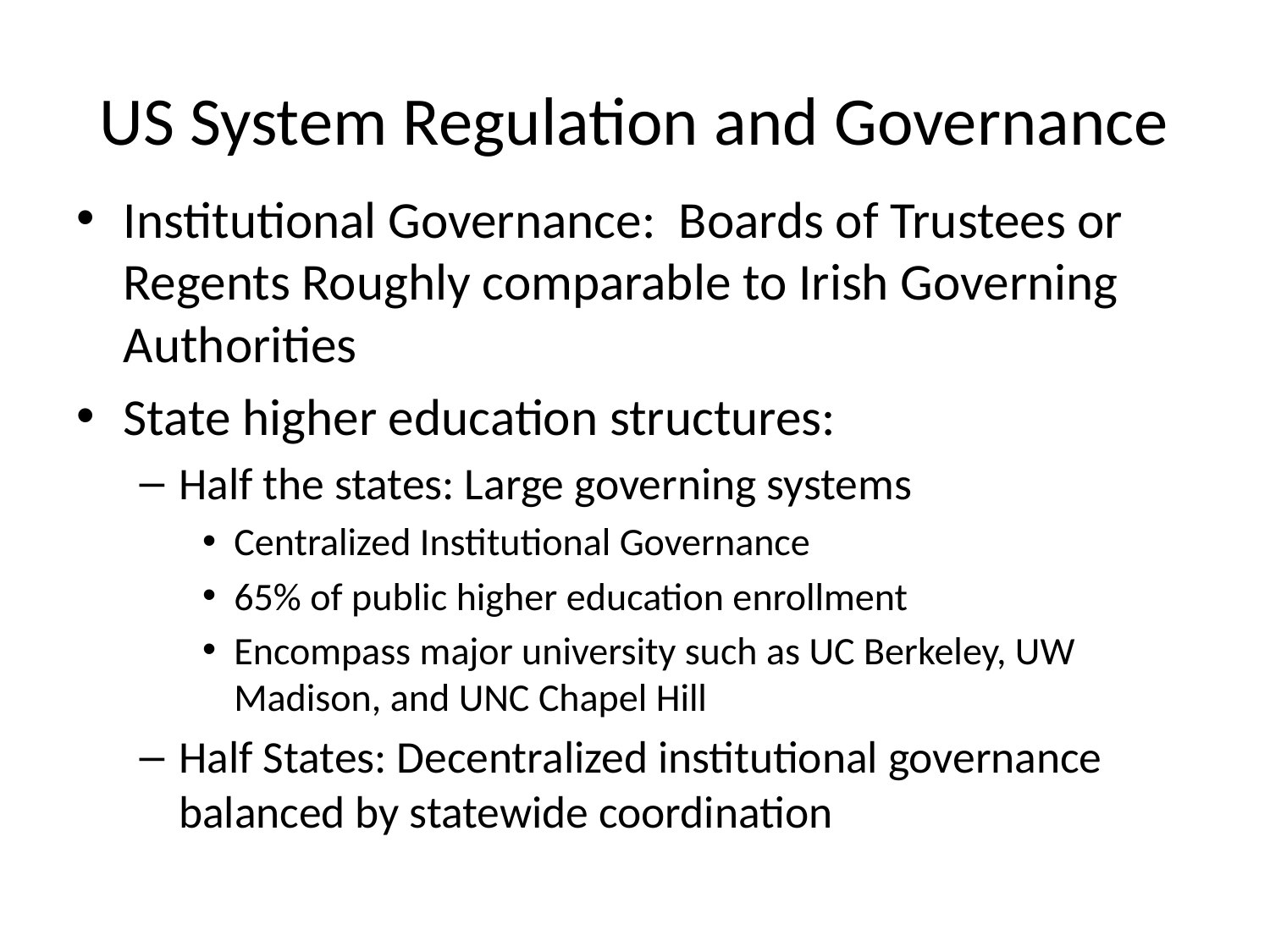

# US System Regulation and Governance
Institutional Governance:  Boards of Trustees or Regents Roughly comparable to Irish Governing Authorities
State higher education structures:
Half the states: Large governing systems
Centralized Institutional Governance
65% of public higher education enrollment
Encompass major university such as UC Berkeley, UW Madison, and UNC Chapel Hill
Half States: Decentralized institutional governance balanced by statewide coordination